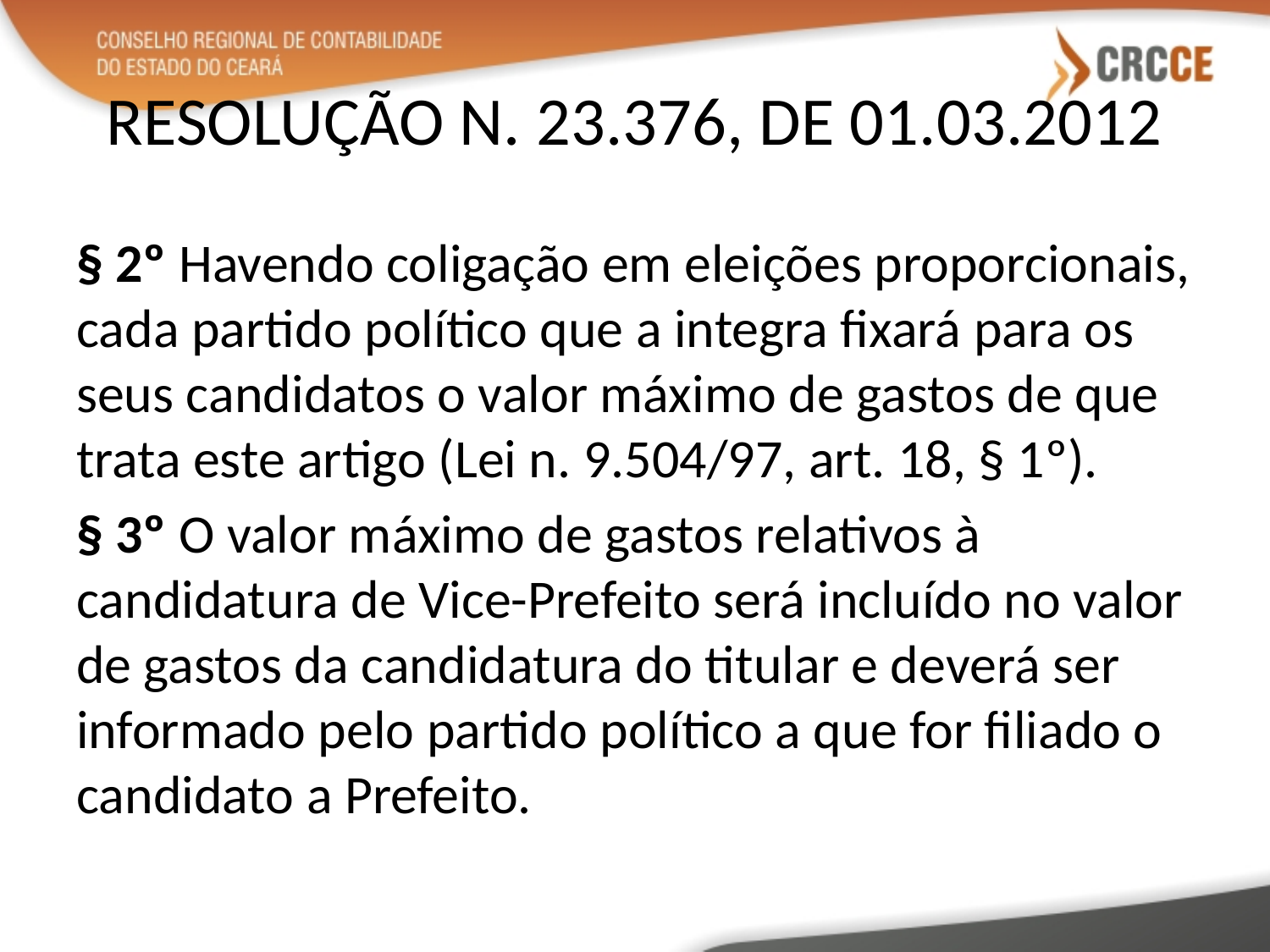

# RESOLUÇÃO N. 23.376, DE 01.03.2012
§ 2º Havendo coligação em eleições proporcionais, cada partido político que a integra fixará para os seus candidatos o valor máximo de gastos de que trata este artigo (Lei n. 9.504/97, art. 18, § 1º).
§ 3º O valor máximo de gastos relativos à candidatura de Vice-Prefeito será incluído no valor de gastos da candidatura do titular e deverá ser informado pelo partido político a que for filiado o candidato a Prefeito.